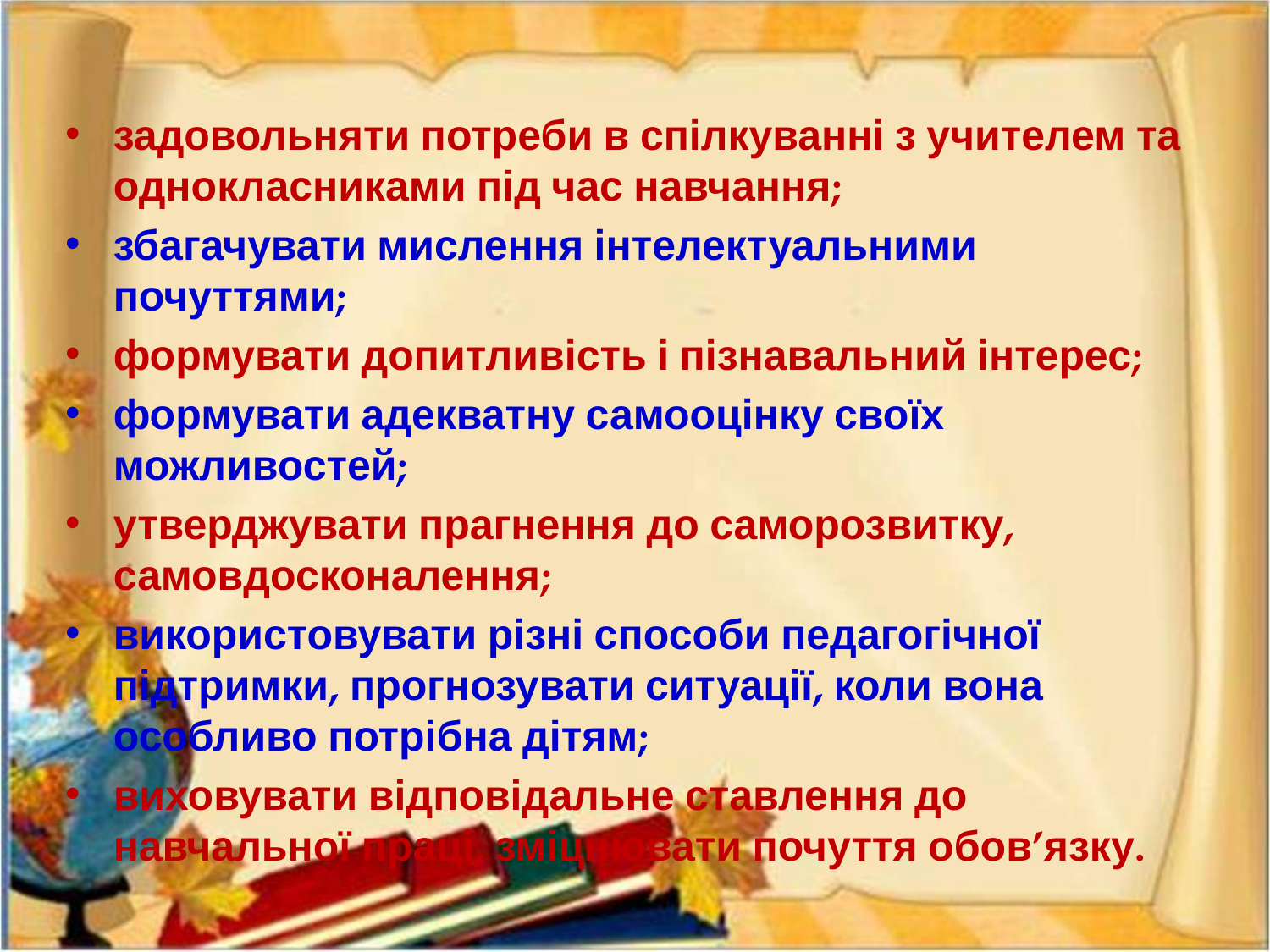

#

задовольняти потреби в спілкуванні з учителем та однокласниками під час навчання;
збагачувати мислення інтелектуальними почуттями;
формувати допитливість і пізнавальний інтерес;
формувати адекватну самооцінку своїх можливостей;
утверджувати прагнення до саморозвитку, самовдосконалення;
використовувати різні способи педагогічної підтримки, прогнозувати ситуації, коли вона особливо потрібна дітям;
виховувати відповідальне ставлення до навчальної праці, зміцнювати почуття обов’язку.